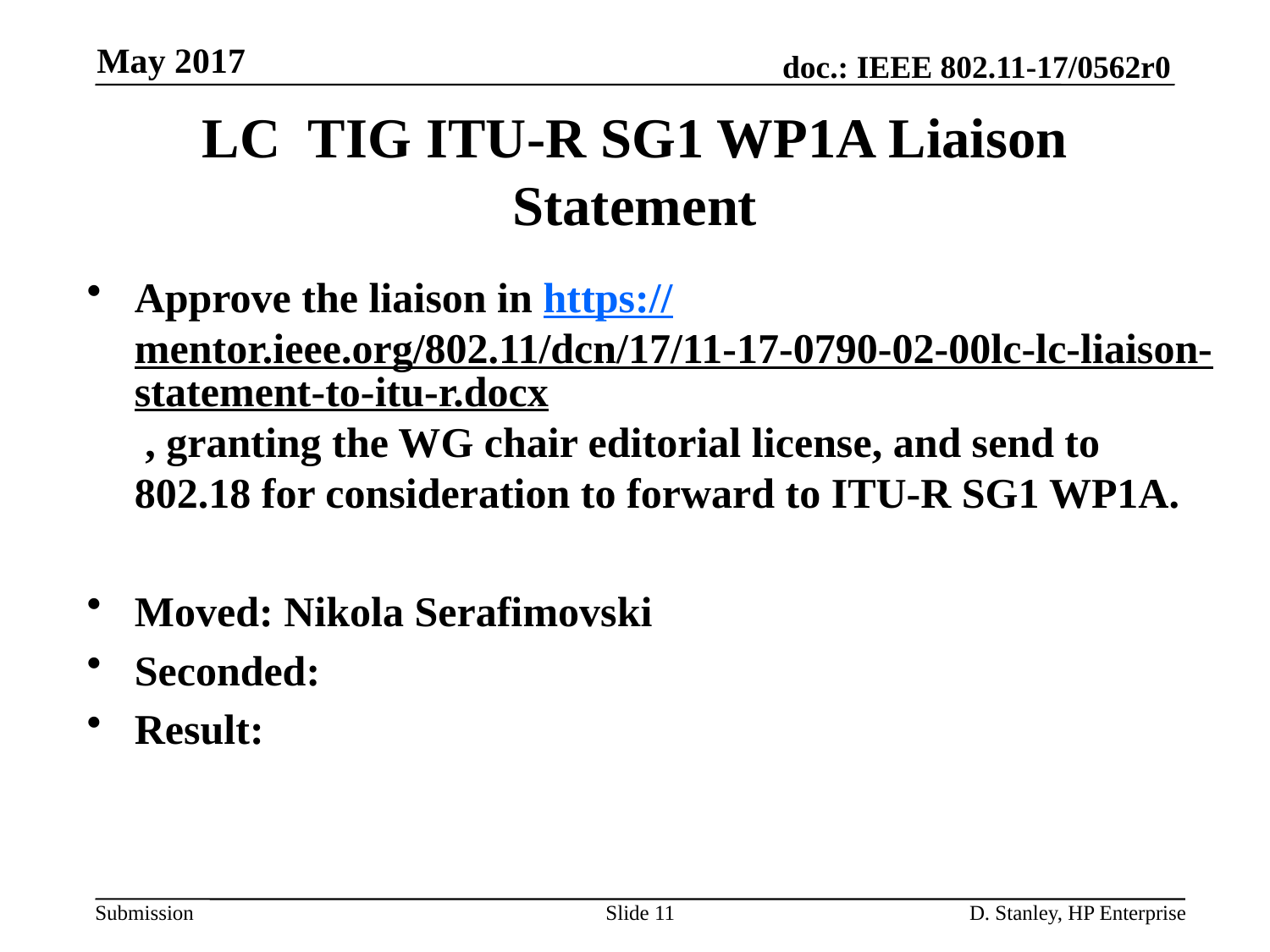

May 2017
# LC  TIG ITU-R SG1 WP1A Liaison Statement
Approve the liaison in https://mentor.ieee.org/802.11/dcn/17/11-17-0790-02-00lc-lc-liaison-statement-to-itu-r.docx , granting the WG chair editorial license, and send to 802.18 for consideration to forward to ITU-R SG1 WP1A.

Moved: Nikola Serafimovski
Seconded:
Result:

Slide 11
D. Stanley, HP Enterprise